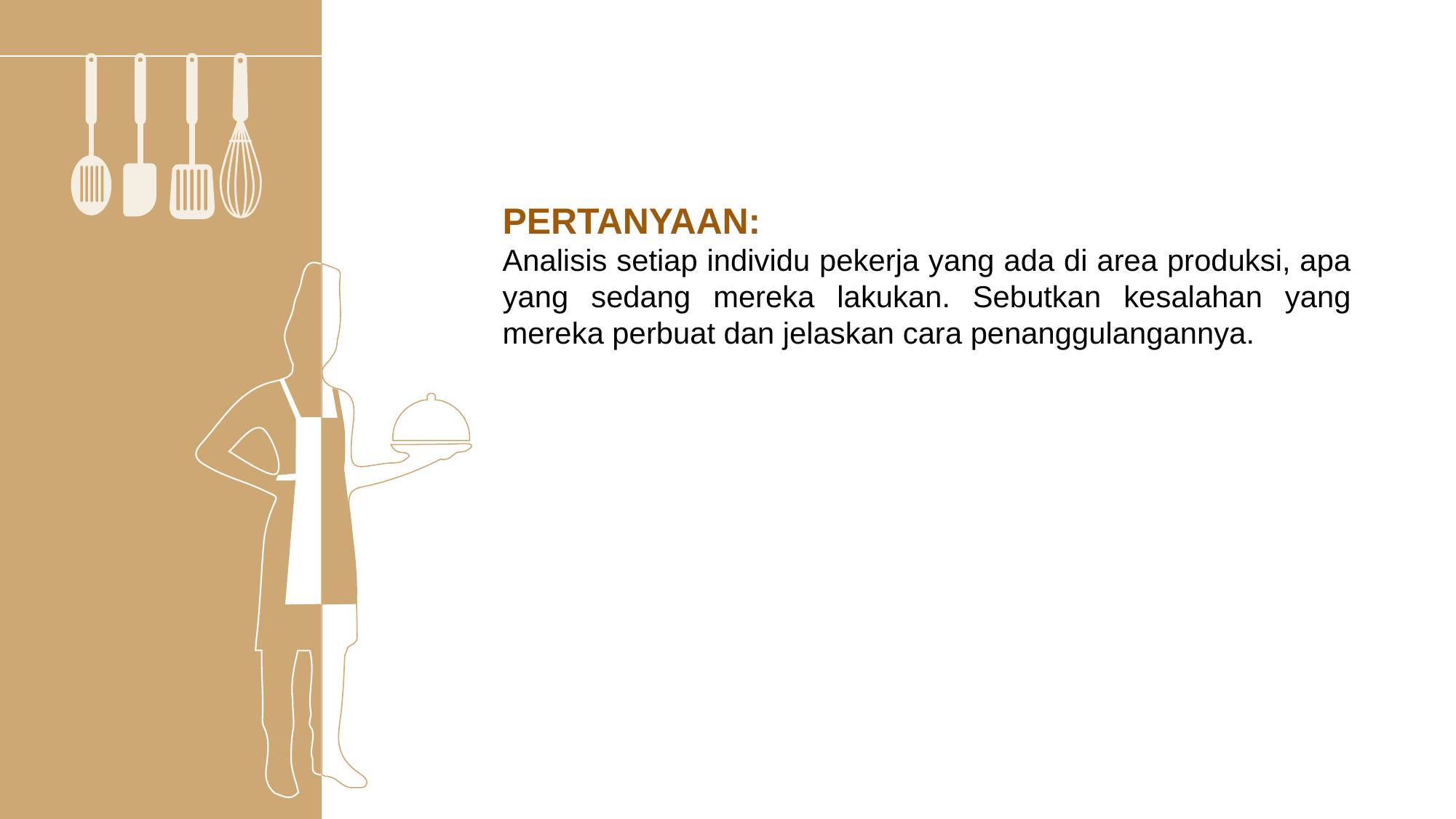

PERTANYAAN:
Analisis setiap individu pekerja yang ada di area produksi, apa yang sedang mereka lakukan. Sebutkan kesalahan yang mereka perbuat dan jelaskan cara penanggulangannya.